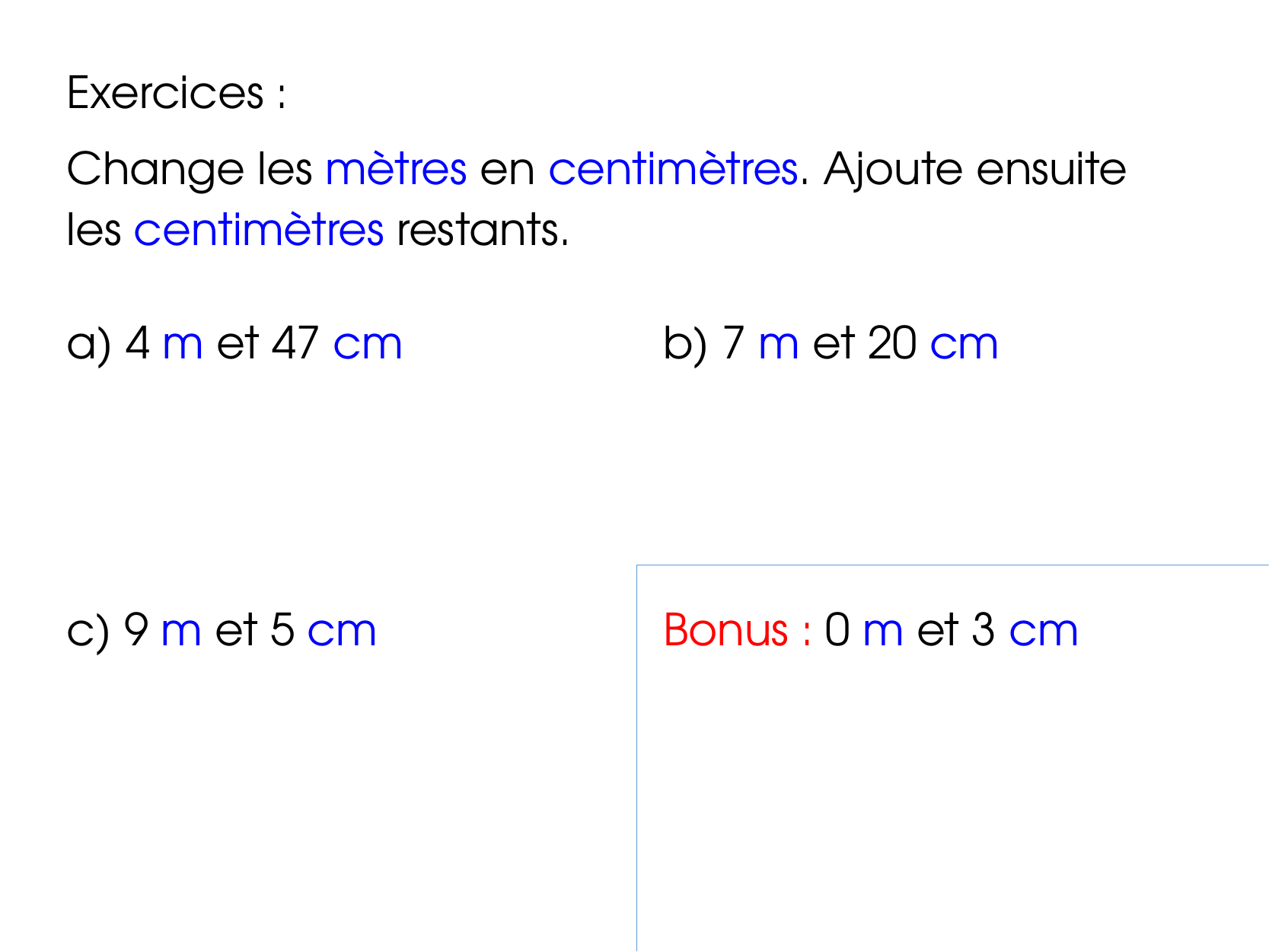

Exercices :
Change les mètres en centimètres. Ajoute ensuite les centimètres restants.
a) 4 m et 47 cm
b) 7 m et 20 cm
c) 9 m et 5 cm
Bonus : 0 m et 3 cm